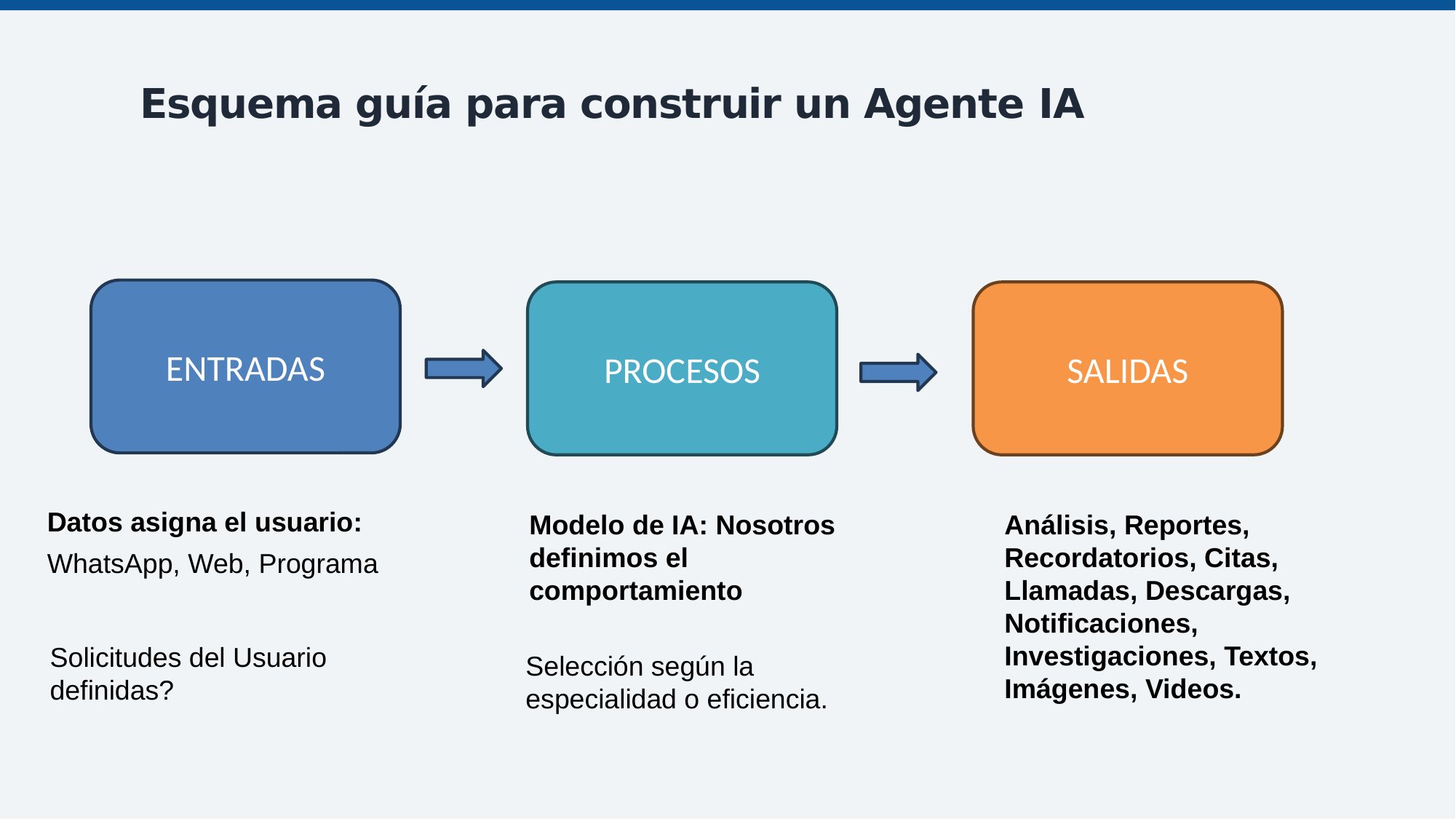

# Esquema guía para construir un Agente IA
ENTRADAS
PROCESOS
SALIDAS

Datos asigna el usuario:
Análisis, Reportes, Recordatorios, Citas, Llamadas, Descargas, Notificaciones, Investigaciones, Textos, Imágenes, Videos.
Modelo de IA: Nosotros definimos el comportamiento
WhatsApp, Web, Programa
Solicitudes del Usuario definidas?
Selección según la especialidad o eficiencia.